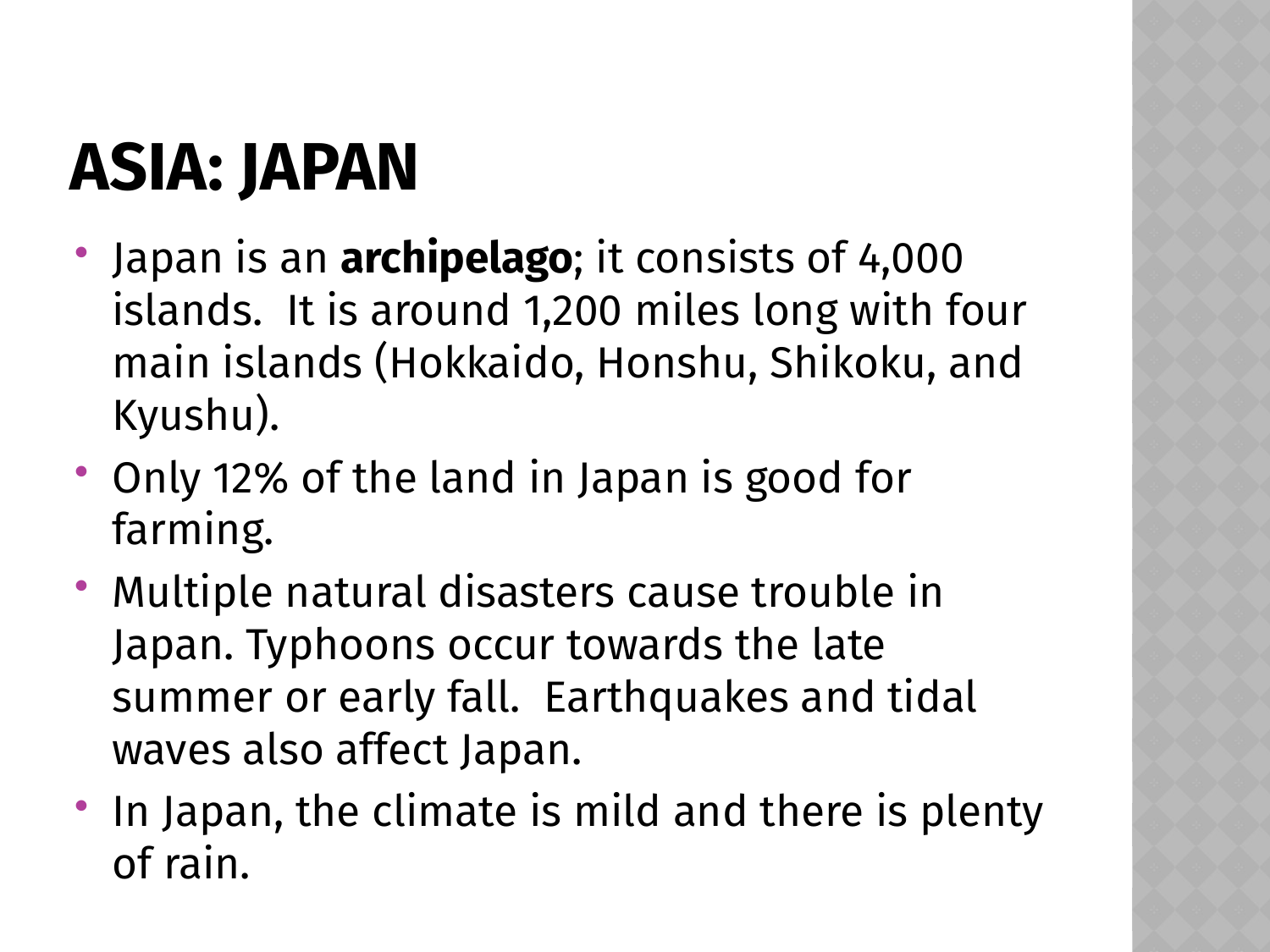

# ASIA: japan
Japan is an archipelago; it consists of 4,000 islands.  It is around 1,200 miles long with four main islands (Hokkaido, Honshu, Shikoku, and Kyushu).
Only 12% of the land in Japan is good for farming.
Multiple natural disasters cause trouble in Japan. Typhoons occur towards the late summer or early fall.  Earthquakes and tidal waves also affect Japan.
In Japan, the climate is mild and there is plenty of rain.